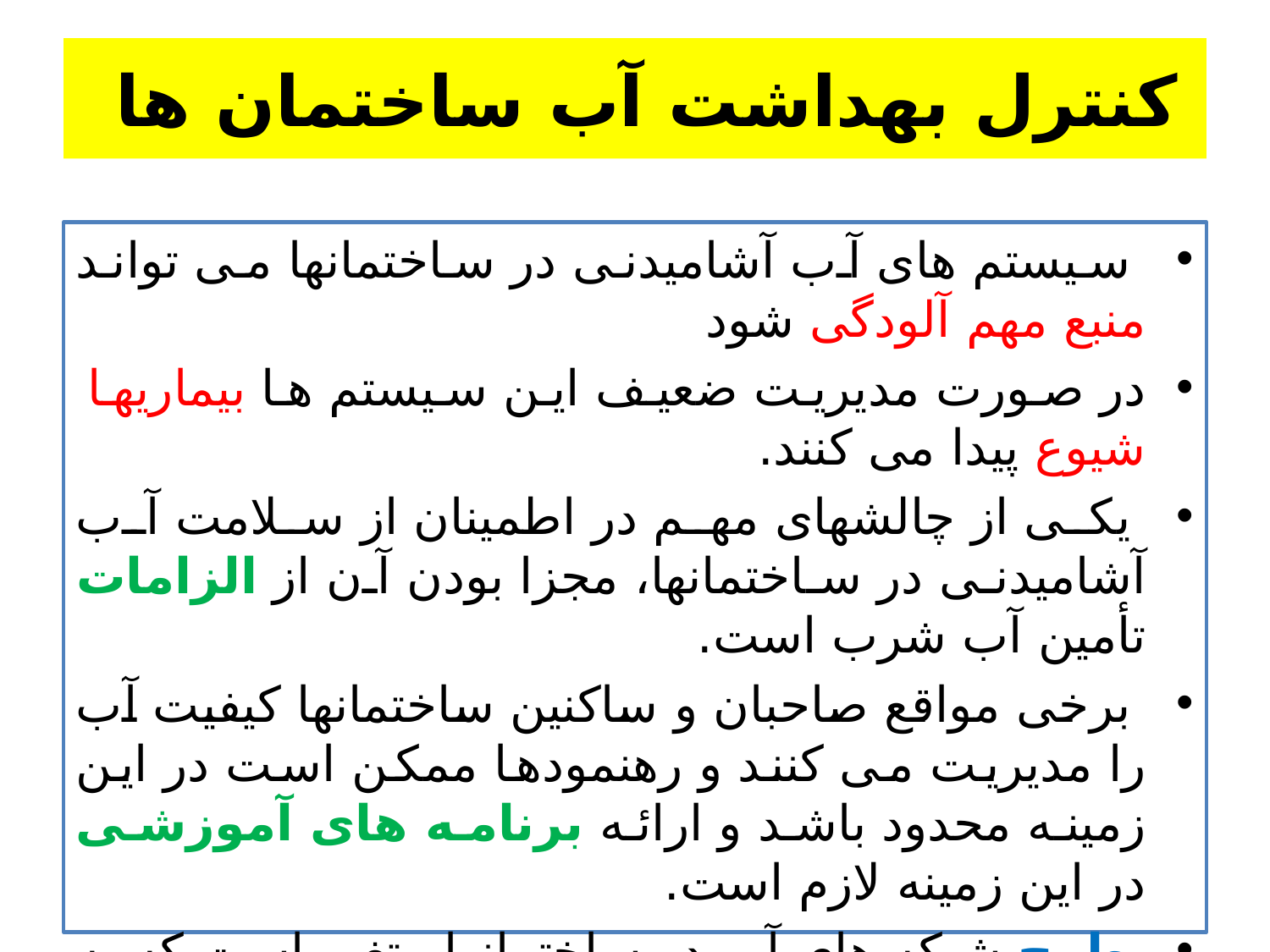

# كنترل بهداشت آب ساختمان ها
 سیستم های آب آشامیدنی در ساختمانها می تواند منبع مهم آلودگی شود
در صورت مدیریت ضعیف این سیستم ها بیماریها شیوع پیدا می کنند.
 یکی از چالشهای مهم در اطمینان از سلامت آب آشامیدنی در ساختمانها، مجزا بودن آن از الزامات تأمین آب شرب است.
 برخی مواقع صاحبان و ساکنین ساختمانها کیفیت آب را مدیریت می کنند و رهنمودها ممکن است در این زمینه محدود باشد و ارائه برنامه های آموزشی در این زمینه لازم است.
 طرح شبکه های آب در ساختمانها متغیر است که به کیفیت آب انواع ساختمانها (مدارس، مهد کودک‌ها، ساختمانهای مسکونی، هتلها، ورزشگاهها، کارخانجات، موزه ها، ترمینالها) تا ثیرگذار است